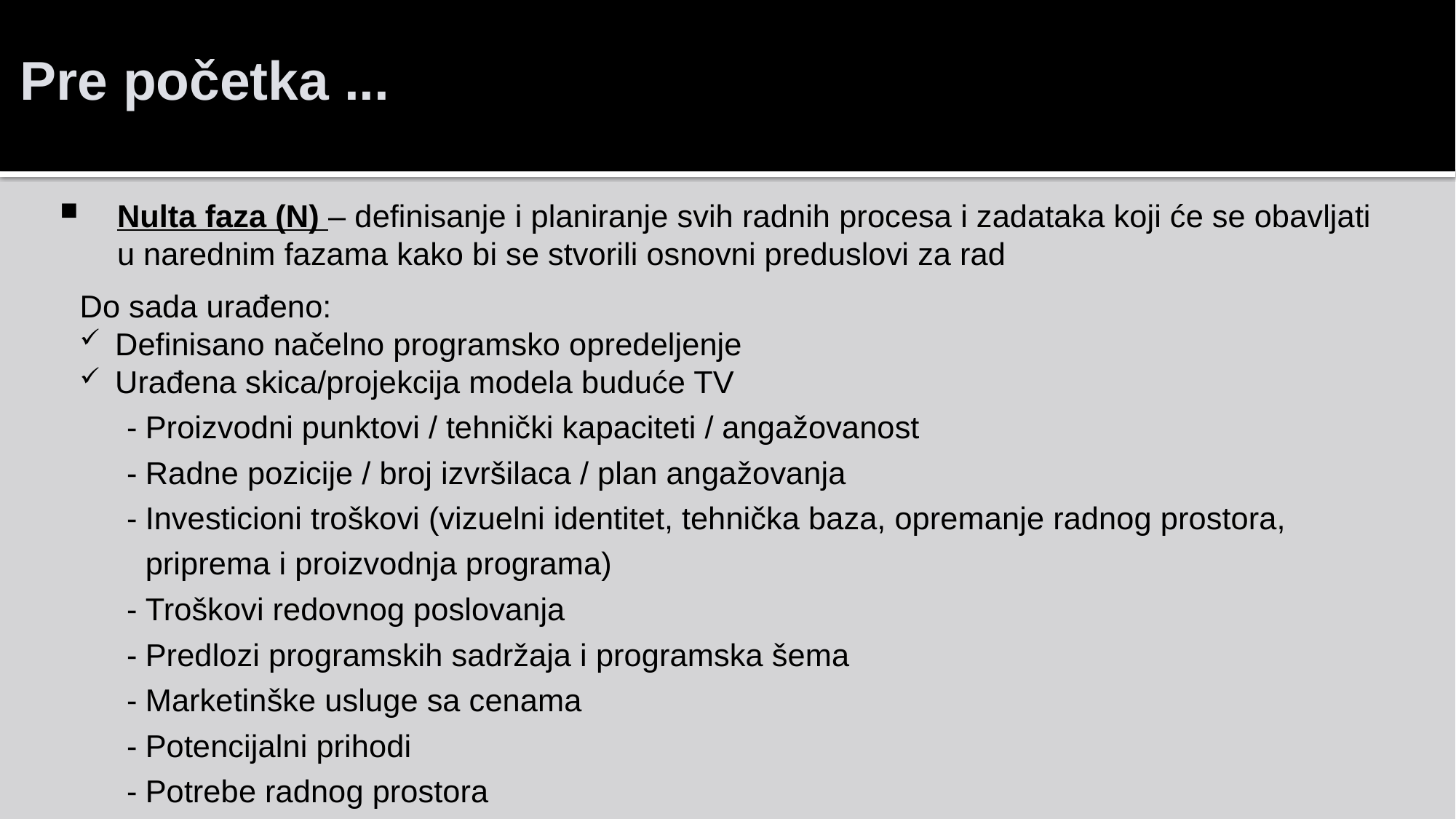

Pre početka ...

Nulta faza (N) – definisanje i planiranje svih radnih procesa i zadataka koji će se obavljati u narednim fazama kako bi se stvorili osnovni preduslovi za rad

Do sada urađeno:
Definisano načelno programsko opredeljenje
Urađena skica/projekcija modela buduće TV
‐	Proizvodni punktovi / tehnički kapaciteti / angažovanost
‐	Radne pozicije / broj izvršilaca / plan angažovanja
‐	Investicioni troškovi (vizuelni identitet, tehnička baza, opremanje radnog prostora, priprema i proizvodnja programa)
‐	Troškovi redovnog poslovanja
‐	Predlozi programskih sadržaja i programska šema
‐	Marketinške usluge sa cenama
‐	Potencijalni prihodi
‐	Potrebe radnog prostora